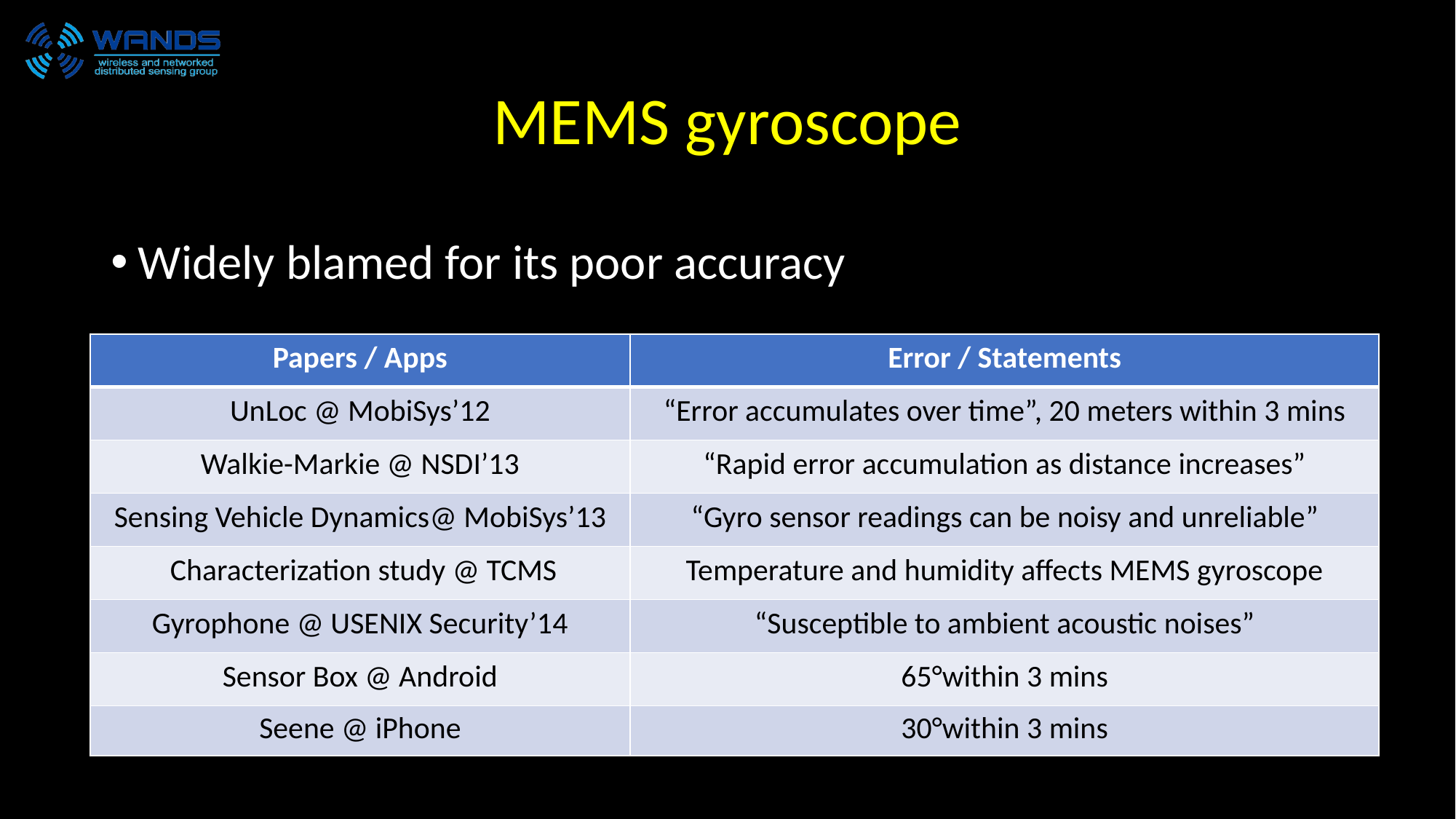

# MEMS gyroscope
Widely blamed for its poor accuracy
| Papers / Apps | Error / Statements |
| --- | --- |
| UnLoc @ MobiSys’12 | “Error accumulates over time”, 20 meters within 3 mins |
| Walkie-Markie @ NSDI’13 | “Rapid error accumulation as distance increases” |
| Sensing Vehicle Dynamics@ MobiSys’13 | “Gyro sensor readings can be noisy and unreliable” |
| Characterization study @ TCMS | Temperature and humidity affects MEMS gyroscope |
| Gyrophone @ USENIX Security’14 | “Susceptible to ambient acoustic noises” |
| Sensor Box @ Android | 65°within 3 mins |
| Seene @ iPhone | 30°within 3 mins |